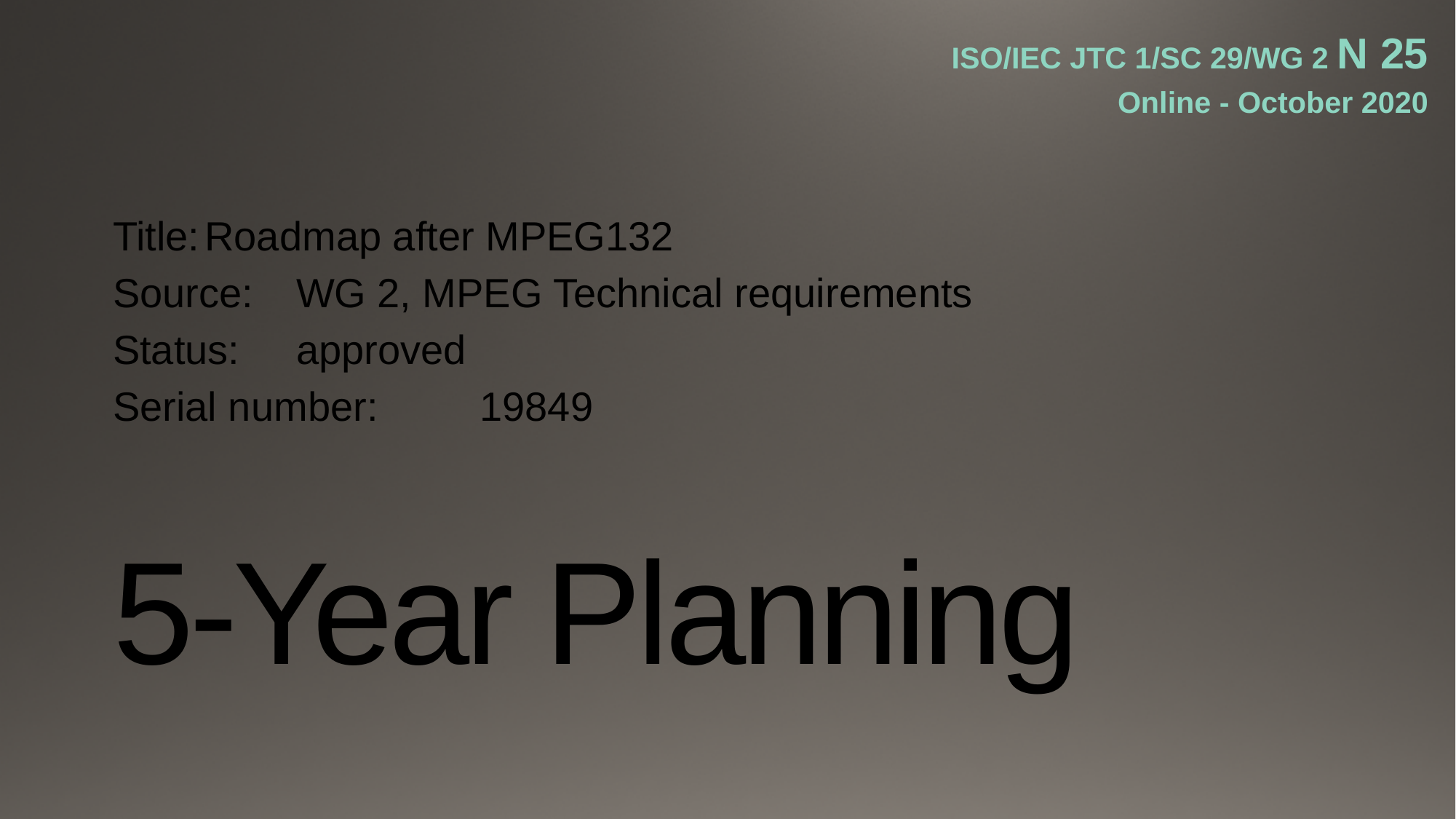

ISO/IEC JTC 1/SC 29/WG 2 N 25
Online - October 2020
Title:			Roadmap after MPEG132
Source: 		WG 2, MPEG Technical requirements
Status: 		approved
Serial number: 	19849
# 5-Year Planning